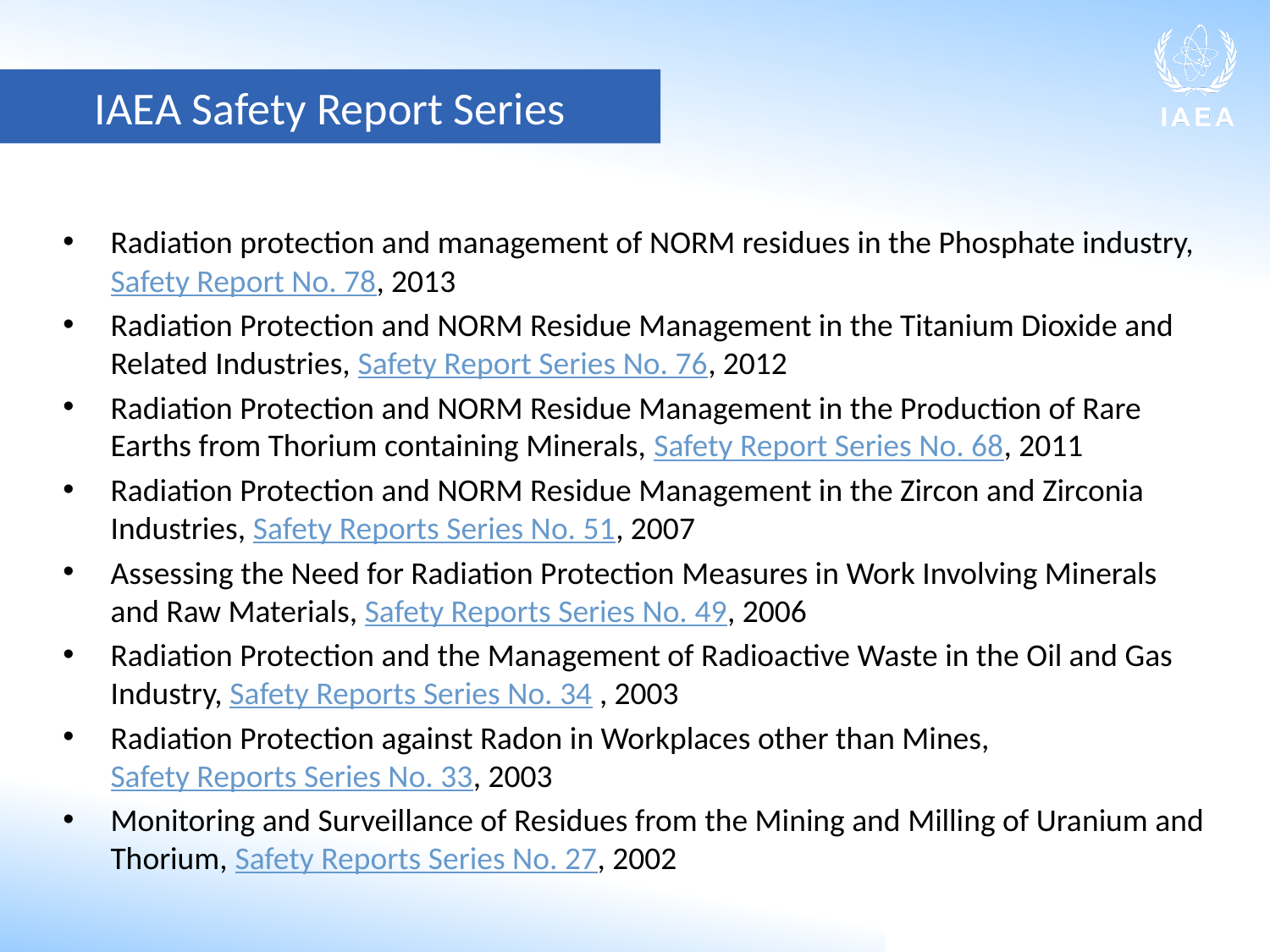

IAEA Safety Report Series
Radiation protection and management of NORM residues in the Phosphate industry, Safety Report No. 78, 2013
Radiation Protection and NORM Residue Management in the Titanium Dioxide and Related Industries, Safety Report Series No. 76, 2012
Radiation Protection and NORM Residue Management in the Production of Rare Earths from Thorium containing Minerals, Safety Report Series No. 68, 2011
Radiation Protection and NORM Residue Management in the Zircon and Zirconia Industries, Safety Reports Series No. 51, 2007
Assessing the Need for Radiation Protection Measures in Work Involving Minerals and Raw Materials, Safety Reports Series No. 49, 2006
Radiation Protection and the Management of Radioactive Waste in the Oil and Gas Industry, Safety Reports Series No. 34 , 2003
Radiation Protection against Radon in Workplaces other than Mines, Safety Reports Series No. 33, 2003
Monitoring and Surveillance of Residues from the Mining and Milling of Uranium and Thorium, Safety Reports Series No. 27, 2002